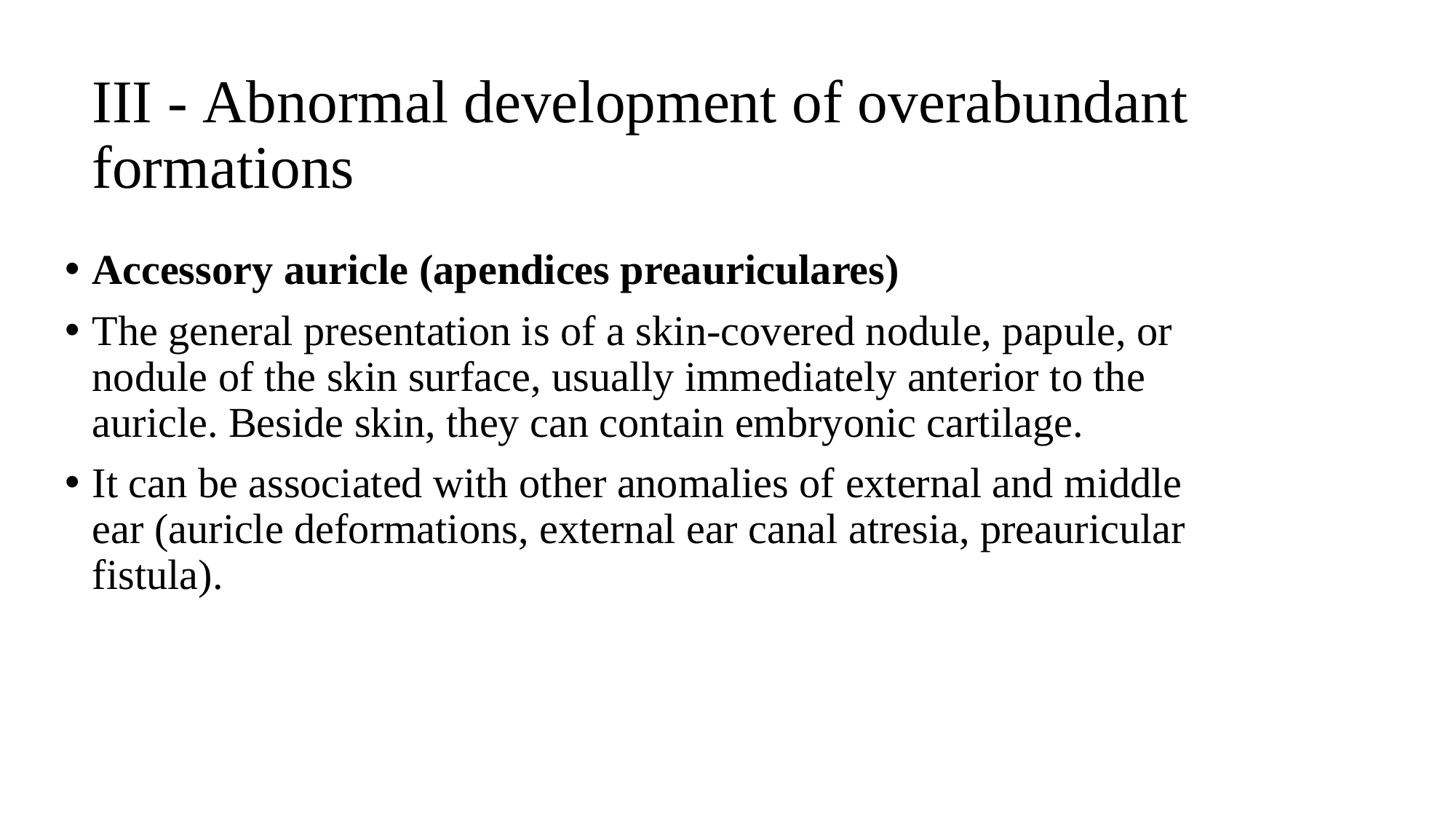

# III - Abnormal development of overabundant formations
Accessory auricle (apendices preauriculares)
The general presentation is of a skin-covered nodule, papule, or nodule of the skin surface, usually immediately anterior to the auricle. Beside skin, they can contain embryonic cartilage.
It can be associated with other anomalies of external and middle ear (auricle deformations, external ear canal atresia, preauricular fistula).